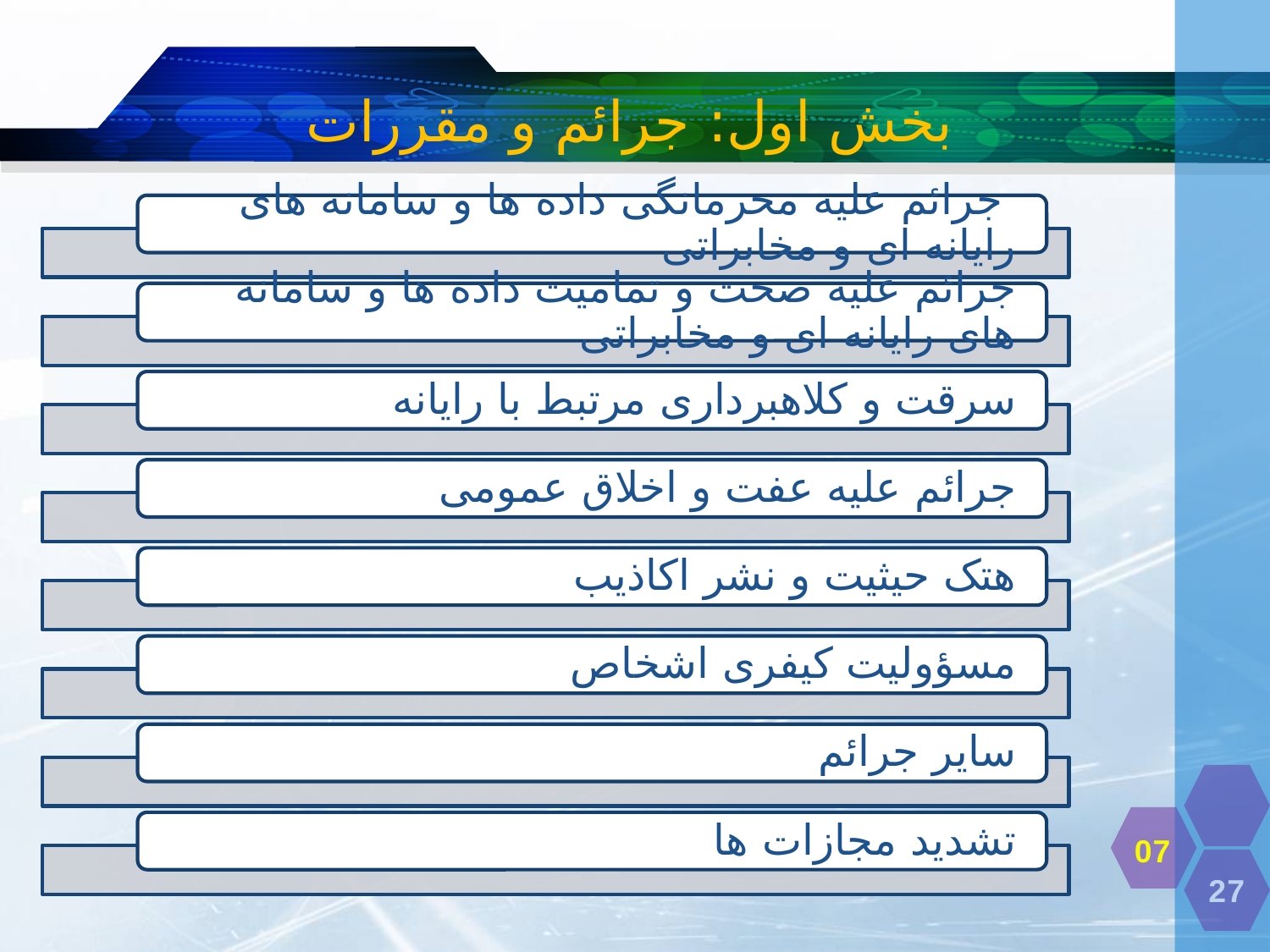

# بخش اول: جرائم و مقررات
 جرائم علیه محرمانگی داده ها و سامانه های رایانه ای و مخابراتی
جرائم علیه صحت و تمامیت داده ها و سامانه های رایانه ای و مخابراتی
سرقت و کلاهبرداری مرتبط با رایانه
جرائم علیه عفت و اخلاق عمومی
هتک حیثیت و نشر اکاذیب
مسؤولیت کیفری اشخاص
سایر جرائم
تشدید مجازات ها
07
27